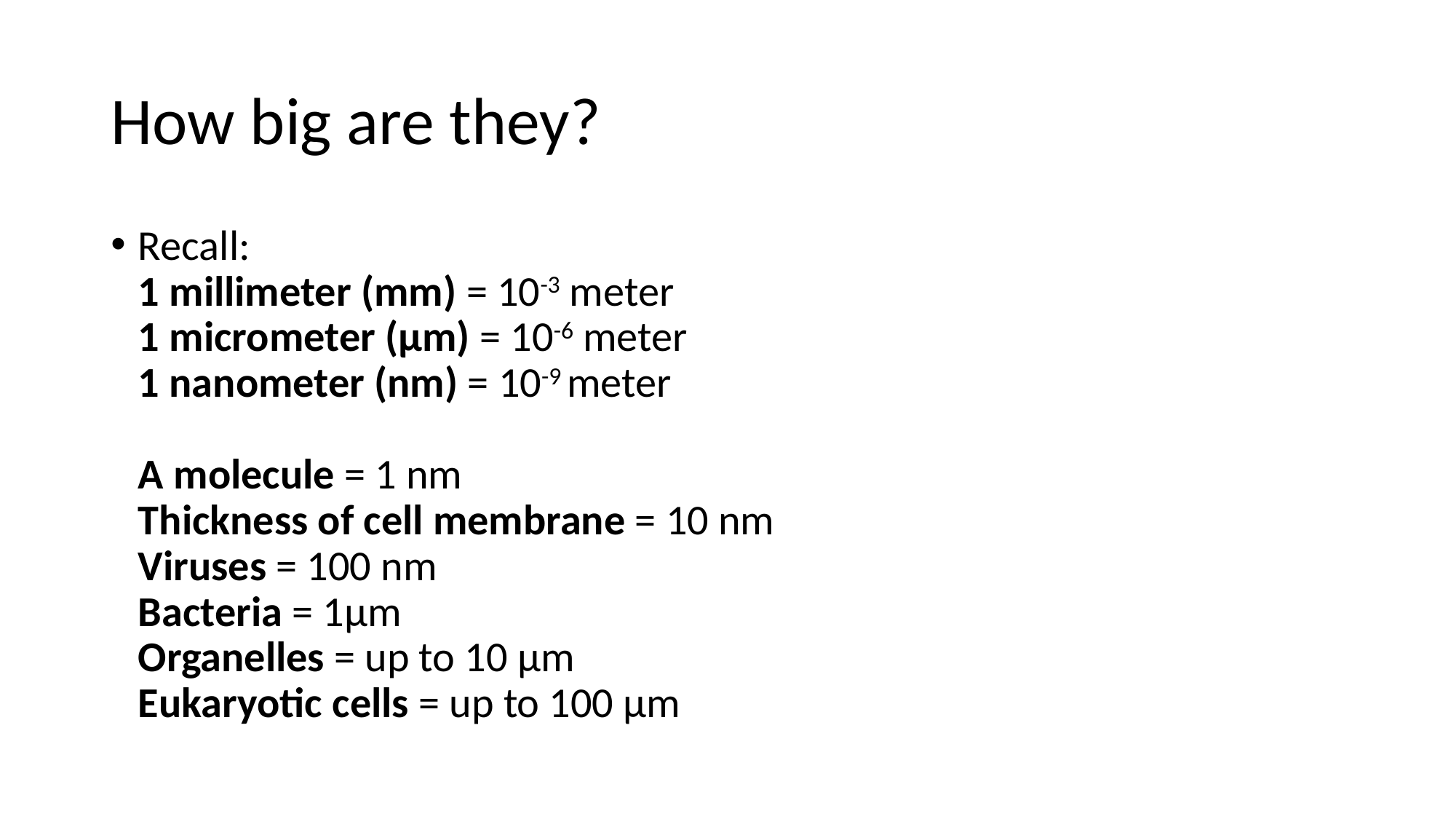

# How big are they?
Recall:
1 millimeter (mm) = 10-3 meter
1 micrometer (μm) = 10-6 meter 
1 nanometer (nm) = 10-9 meter
A molecule = 1 nm
Thickness of cell membrane = 10 nm
Viruses = 100 nm
Bacteria = 1μm
Organelles = up to 10 μm
Eukaryotic cells = up to 100 μm